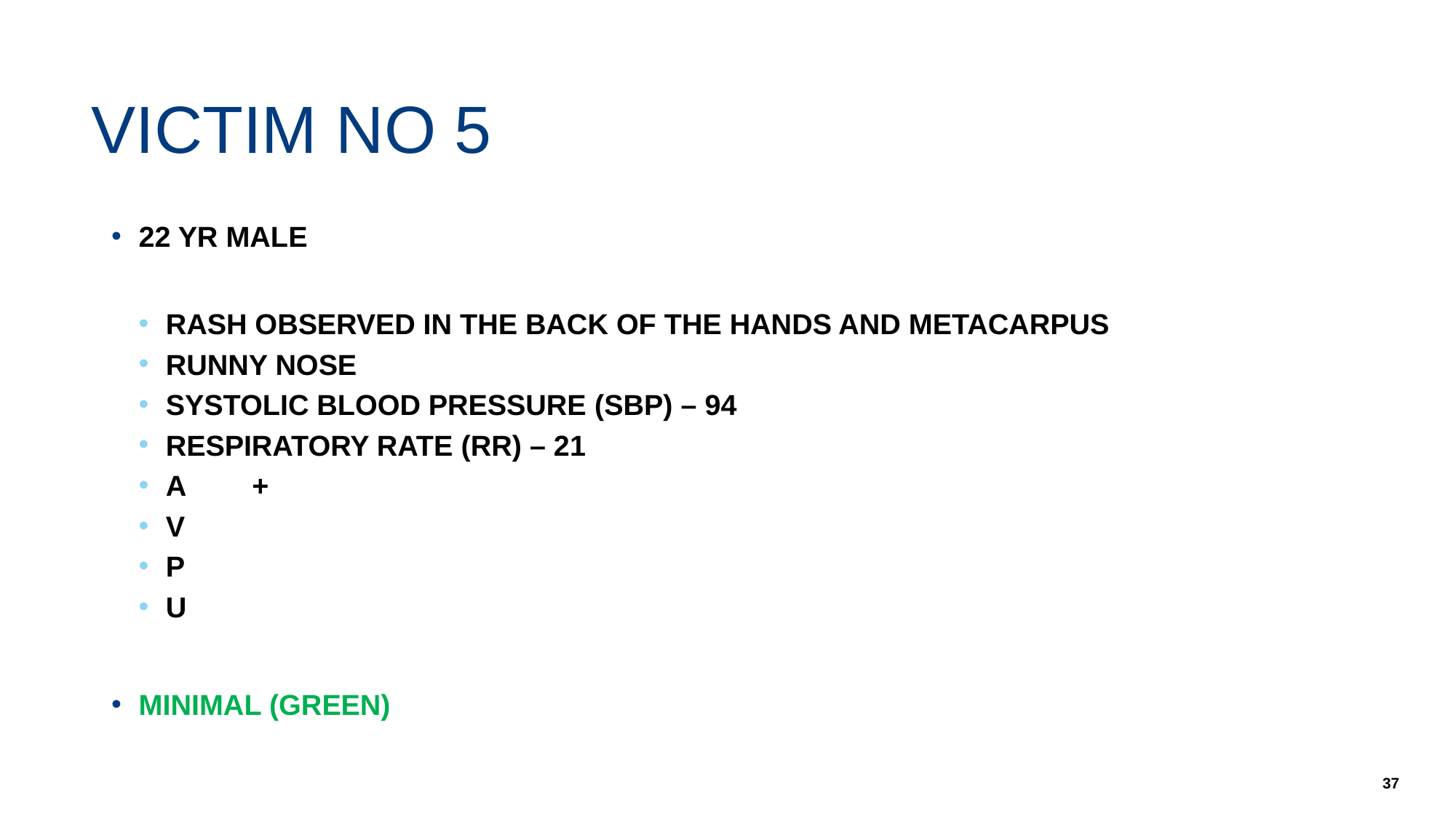

# VICTIM NO 5
22 YR MALE

RASH OBSERVED IN THE BACK OF THE HANDS AND METACARPUS
RUNNY NOSE
SYSTOLIC BLOOD PRESSURE (SBP) – 94
RESPIRATORY RATE (RR) – 21
A	+
V
P
U

MINIMAL (GREEN)

37